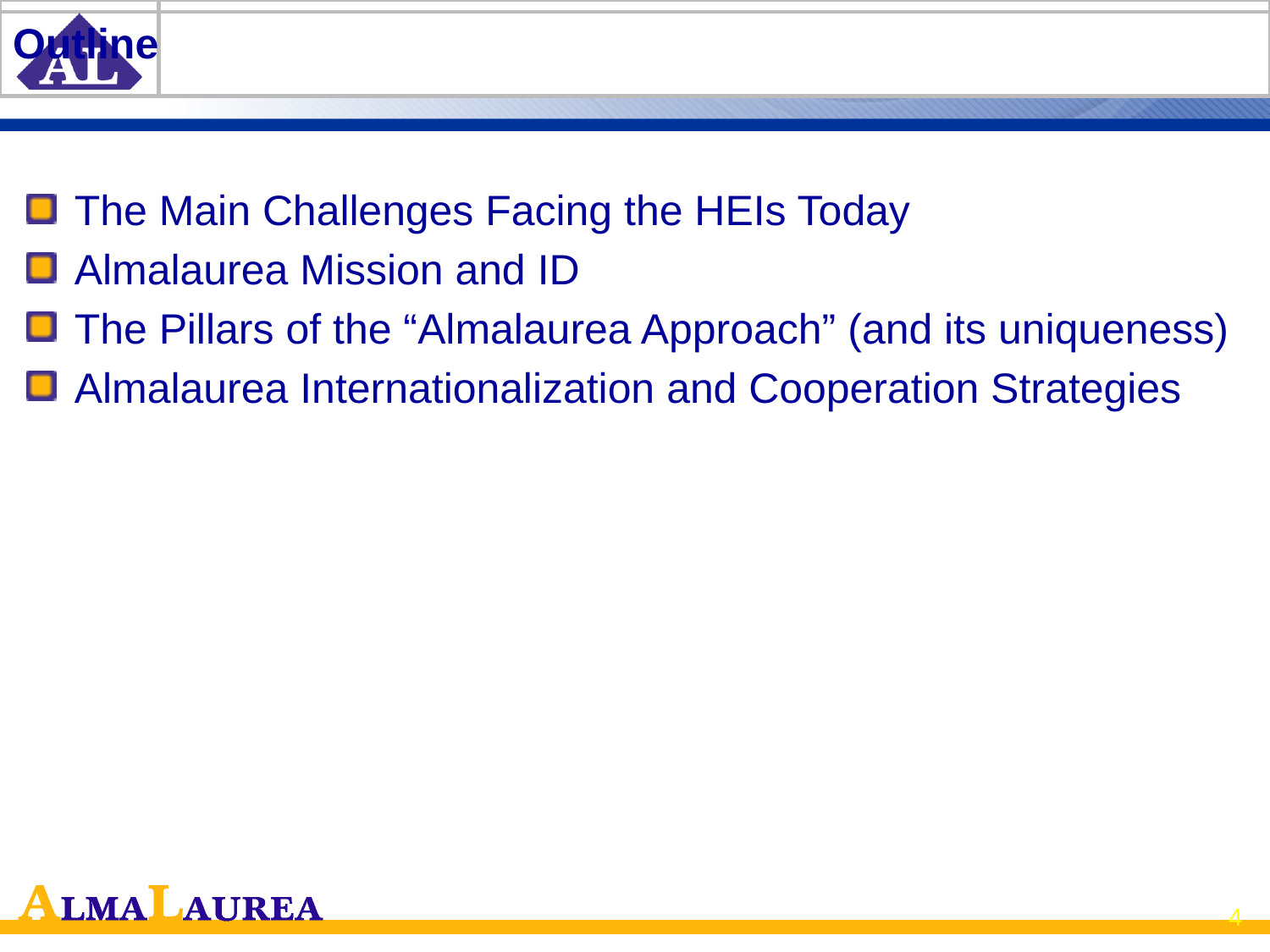

# Outline

The Main Challenges Facing the HEIs Today
Almalaurea Mission and ID
The Pillars of the “Almalaurea Approach” (and its uniqueness)
Almalaurea Internationalization and Cooperation Strategies

4